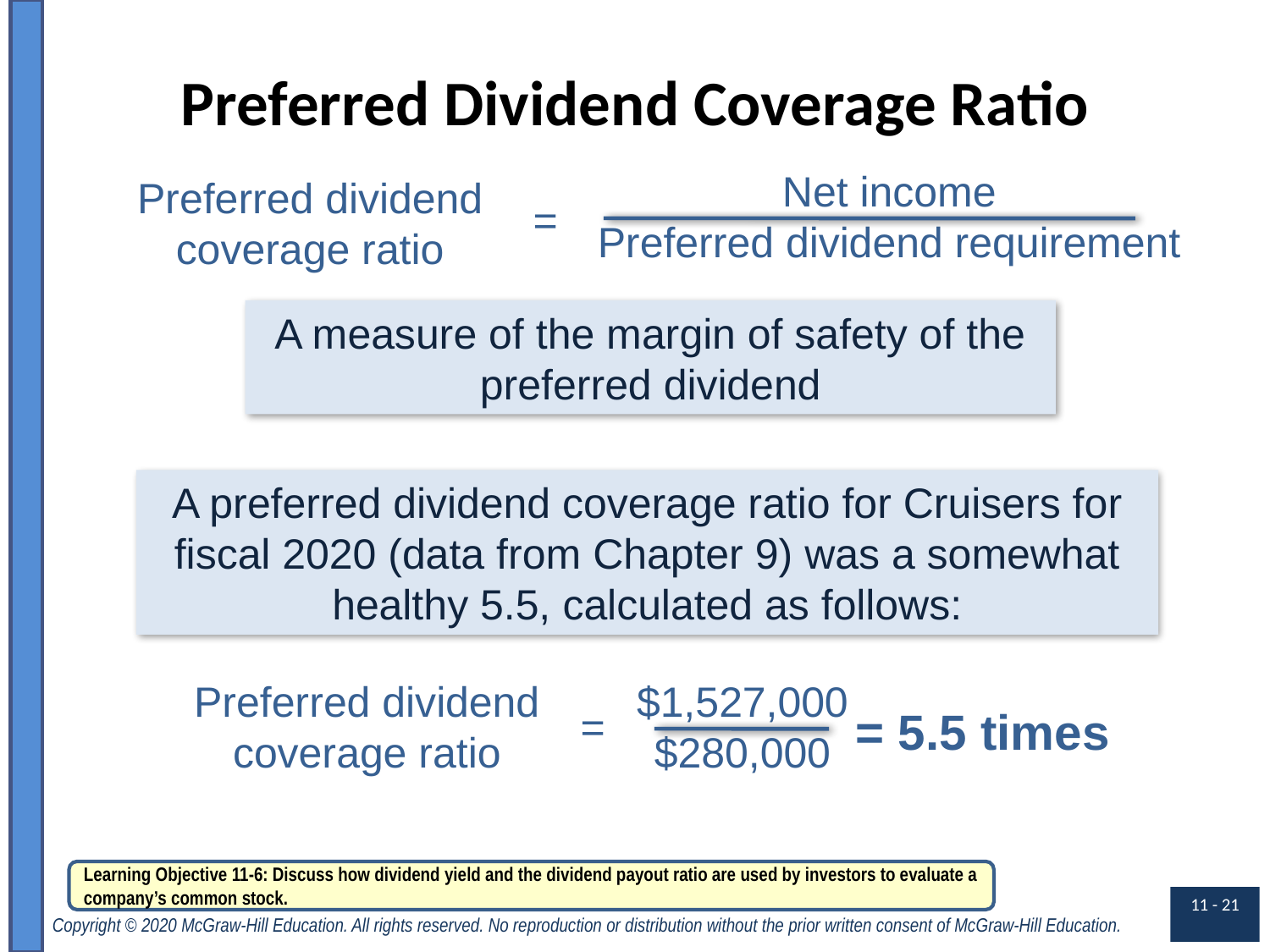

# Preferred Dividend Coverage Ratio
Net income
Preferred dividend requirement
Preferred dividend coverage ratio
=

A measure of the margin of safety of the preferred dividend
A preferred dividend coverage ratio for Cruisers for
fiscal 2020 (data from Chapter 9) was a somewhat healthy 5.5, calculated as follows:
Preferred dividend coverage ratio
$1,527,000
$280,000

=
= 5.5 times
Learning Objective 11-6: Discuss how dividend yield and the dividend payout ratio are used by investors to evaluate a company’s common stock.